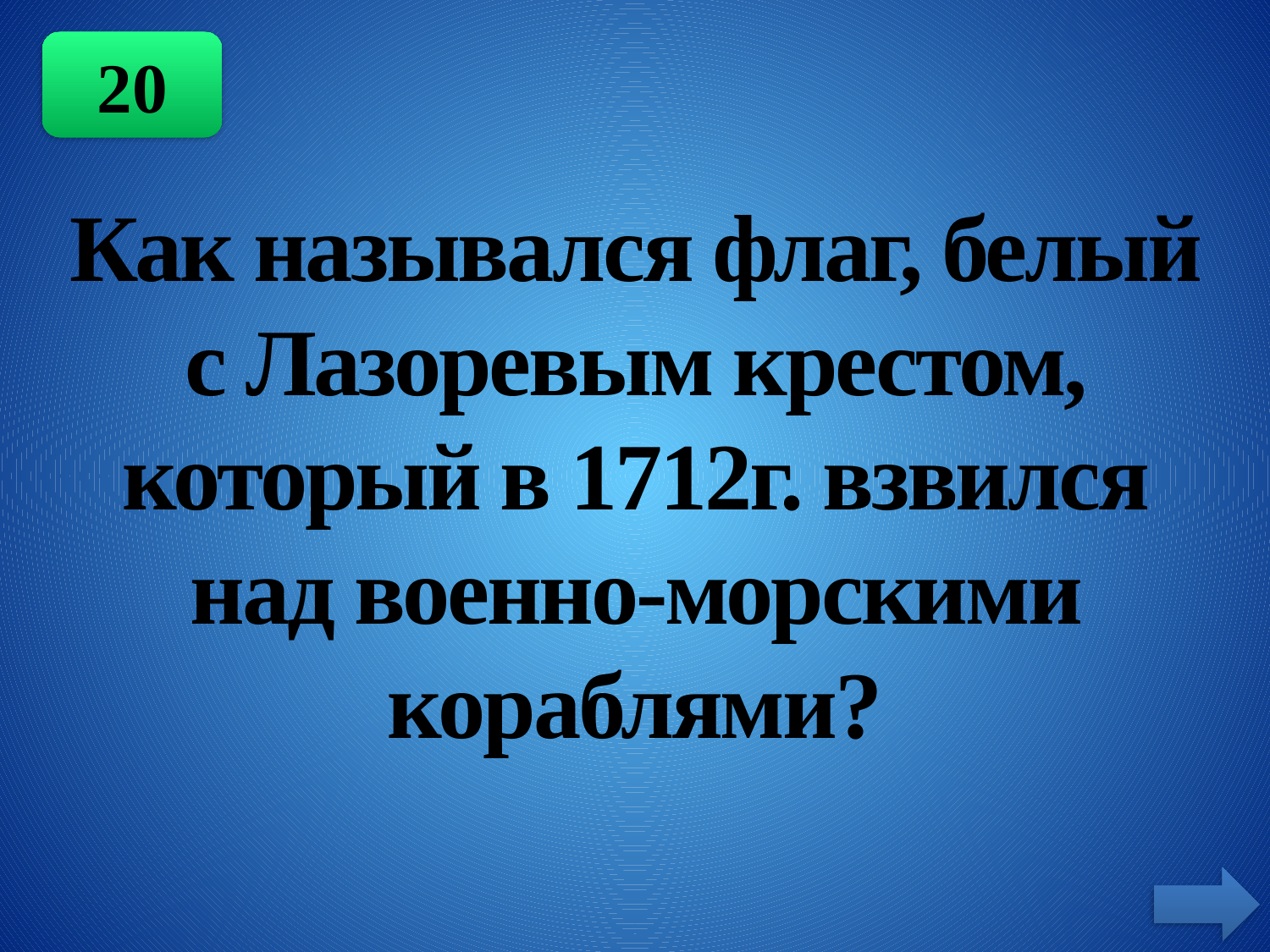

20
Как назывался флаг, белый с Лазоревым крестом, который в 1712г. взвился над военно-морскими кораблями?